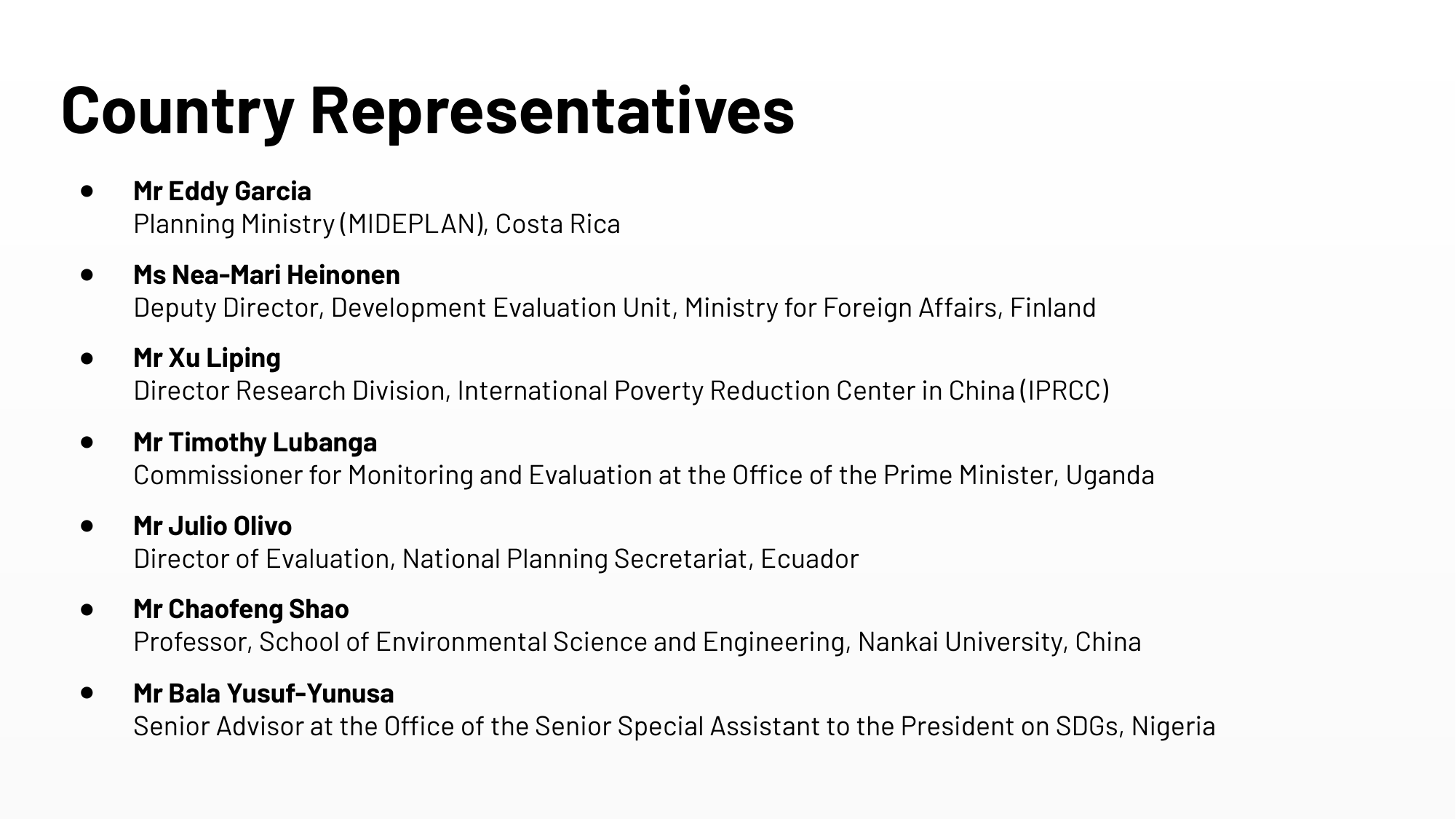

# Country Representatives
Mr Eddy Garcia
Planning Ministry (MIDEPLAN), Costa Rica
Ms Nea-Mari Heinonen
Deputy Director, Development Evaluation Unit, Ministry for Foreign Affairs, Finland
Mr Xu Liping
Director Research Division, International Poverty Reduction Center in China (IPRCC)
Mr Timothy Lubanga
Commissioner for Monitoring and Evaluation at the Office of the Prime Minister, Uganda
Mr Julio Olivo
Director of Evaluation, National Planning Secretariat, Ecuador
Mr Chaofeng Shao
Professor, School of Environmental Science and Engineering, Nankai University, China
Mr Bala Yusuf-Yunusa
Senior Advisor at the Office of the Senior Special Assistant to the President on SDGs, Nigeria